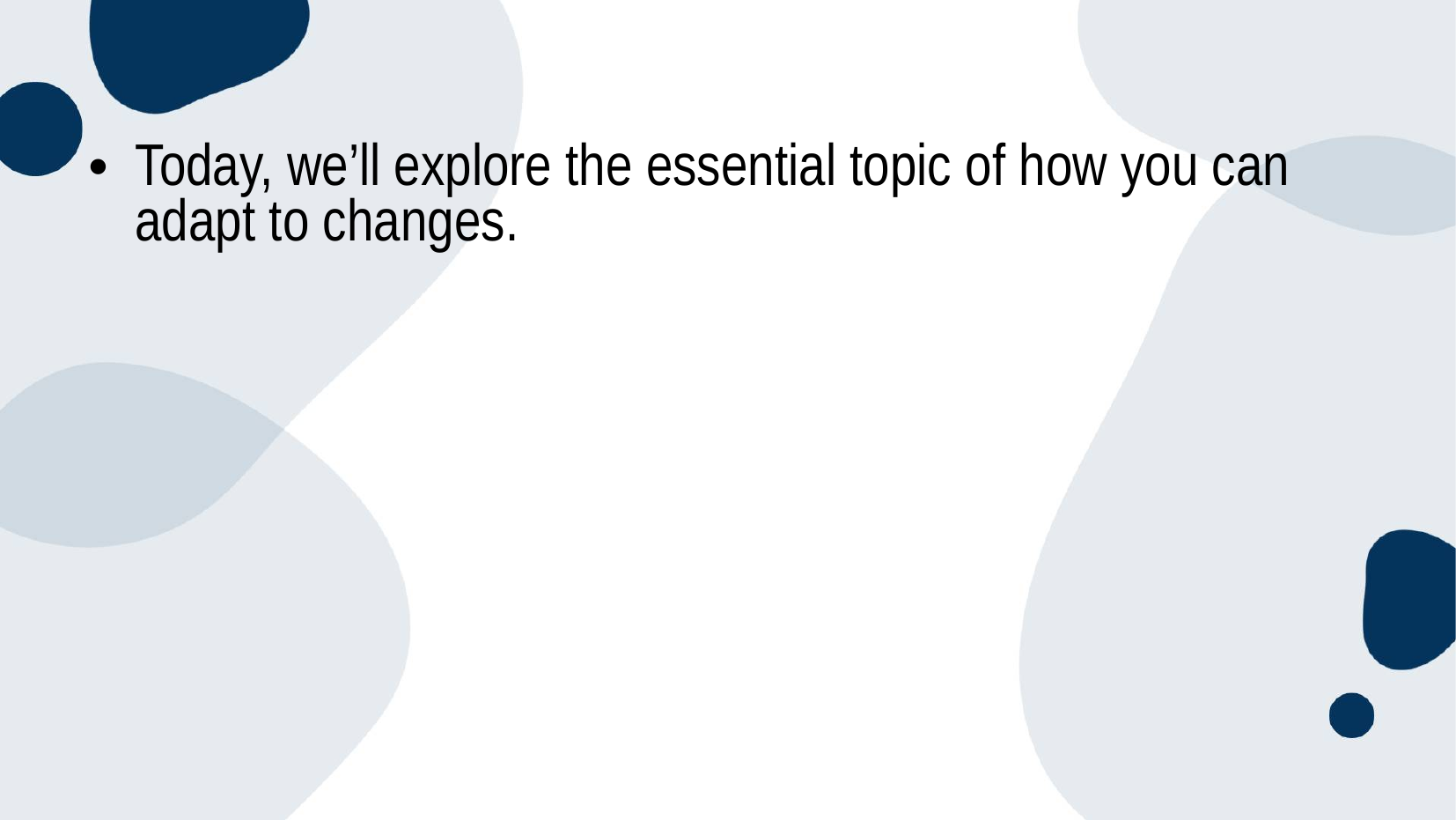

#
Today, we’ll explore the essential topic of how you can adapt to changes.